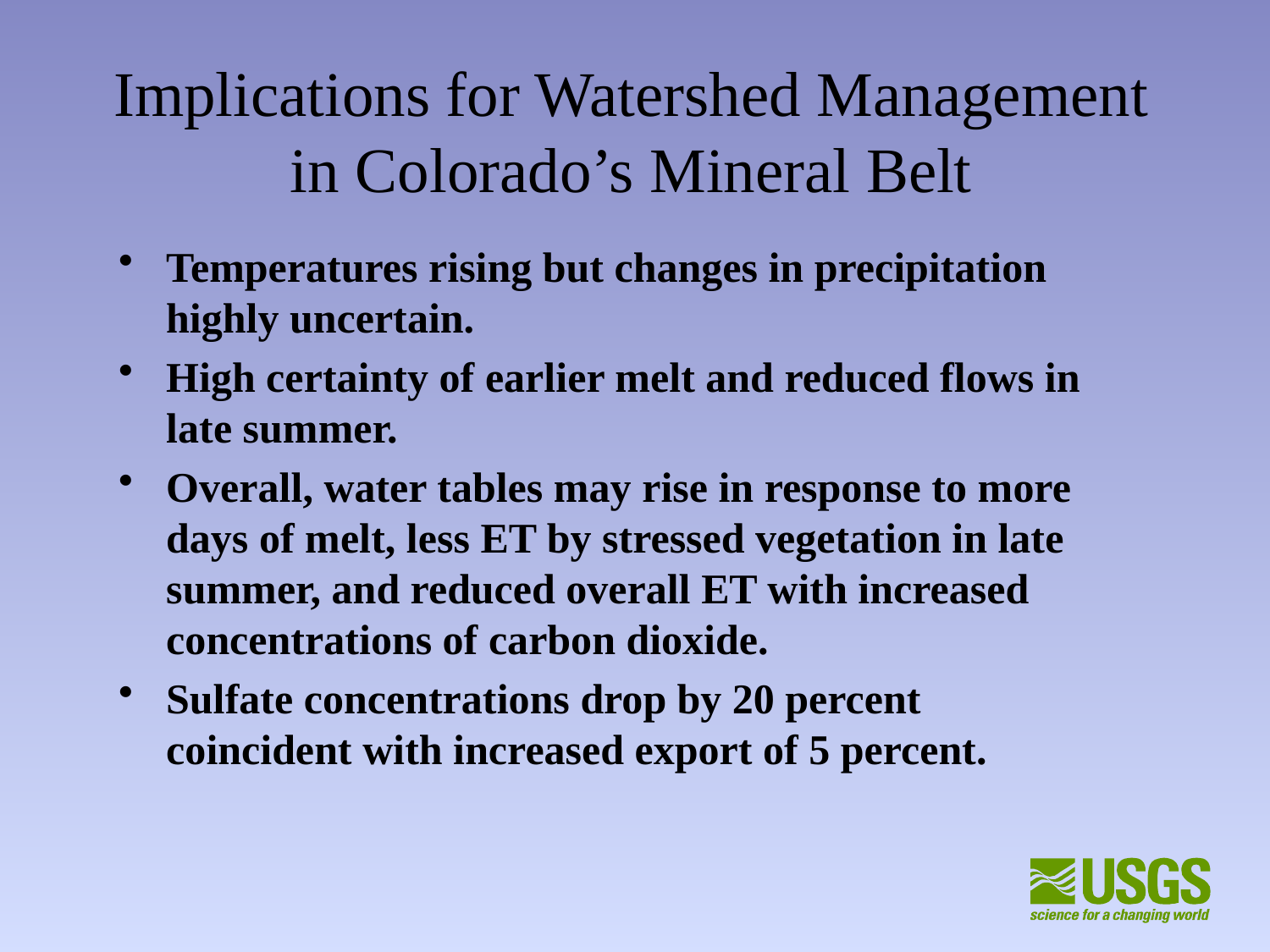

# Implications for Watershed Management in Colorado’s Mineral Belt
Temperatures rising but changes in precipitation highly uncertain.
High certainty of earlier melt and reduced flows in late summer.
Overall, water tables may rise in response to more days of melt, less ET by stressed vegetation in late summer, and reduced overall ET with increased concentrations of carbon dioxide.
Sulfate concentrations drop by 20 percent coincident with increased export of 5 percent.